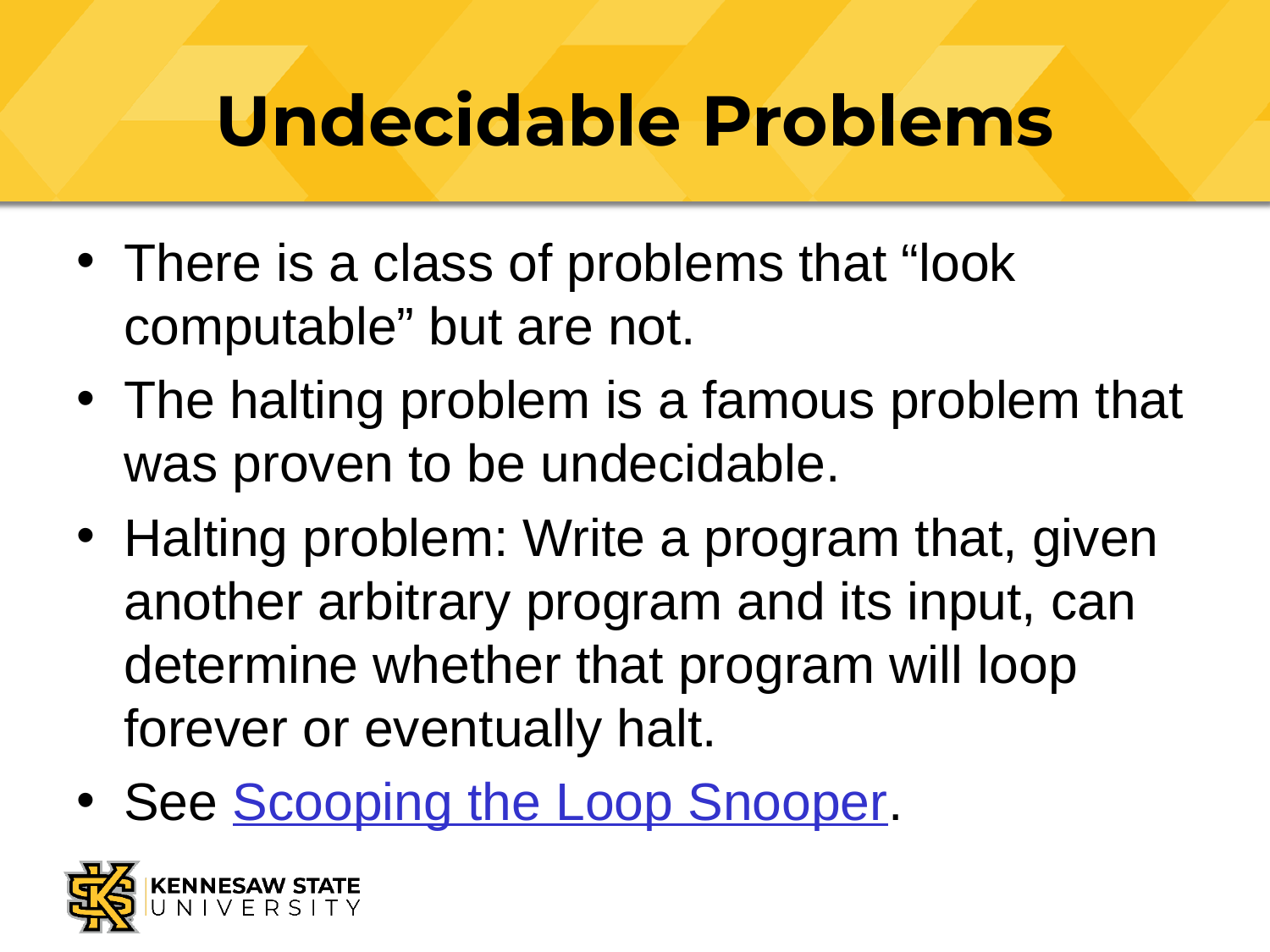

# Undecidable Problems
There is a class of problems that “look computable” but are not.
The halting problem is a famous problem that was proven to be undecidable.
Halting problem: Write a program that, given another arbitrary program and its input, can determine whether that program will loop forever or eventually halt.
See Scooping the Loop Snooper.